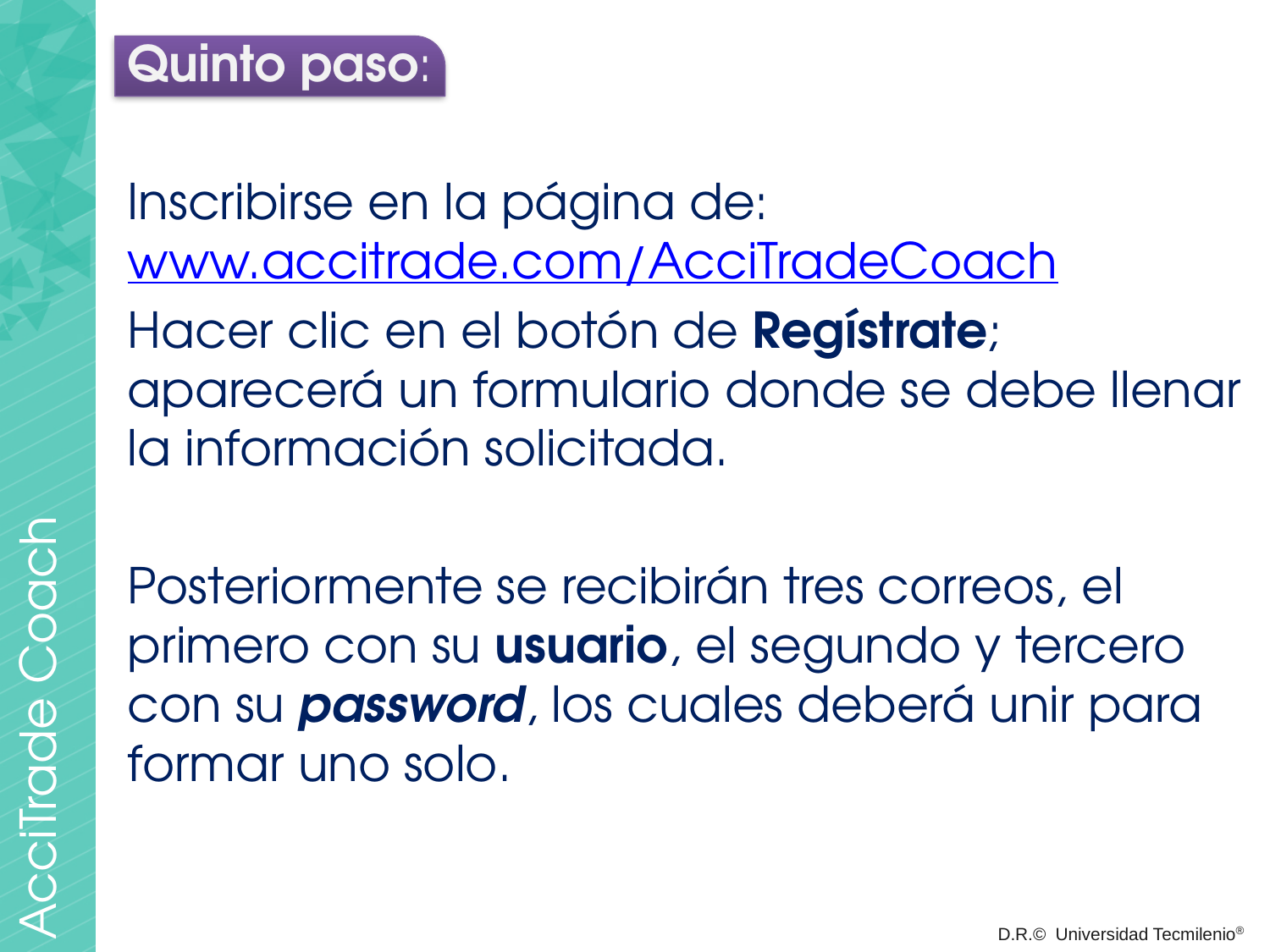

Quinto paso:

Inscribirse en la página de: www.accitrade.com/AcciTradeCoach
Hacer clic en el botón de Regístrate; aparecerá un formulario donde se debe llenar la información solicitada.

Posteriormente se recibirán tres correos, el primero con su usuario, el segundo y tercero con su password, los cuales deberá unir para formar uno solo.

AcciTrade Coach